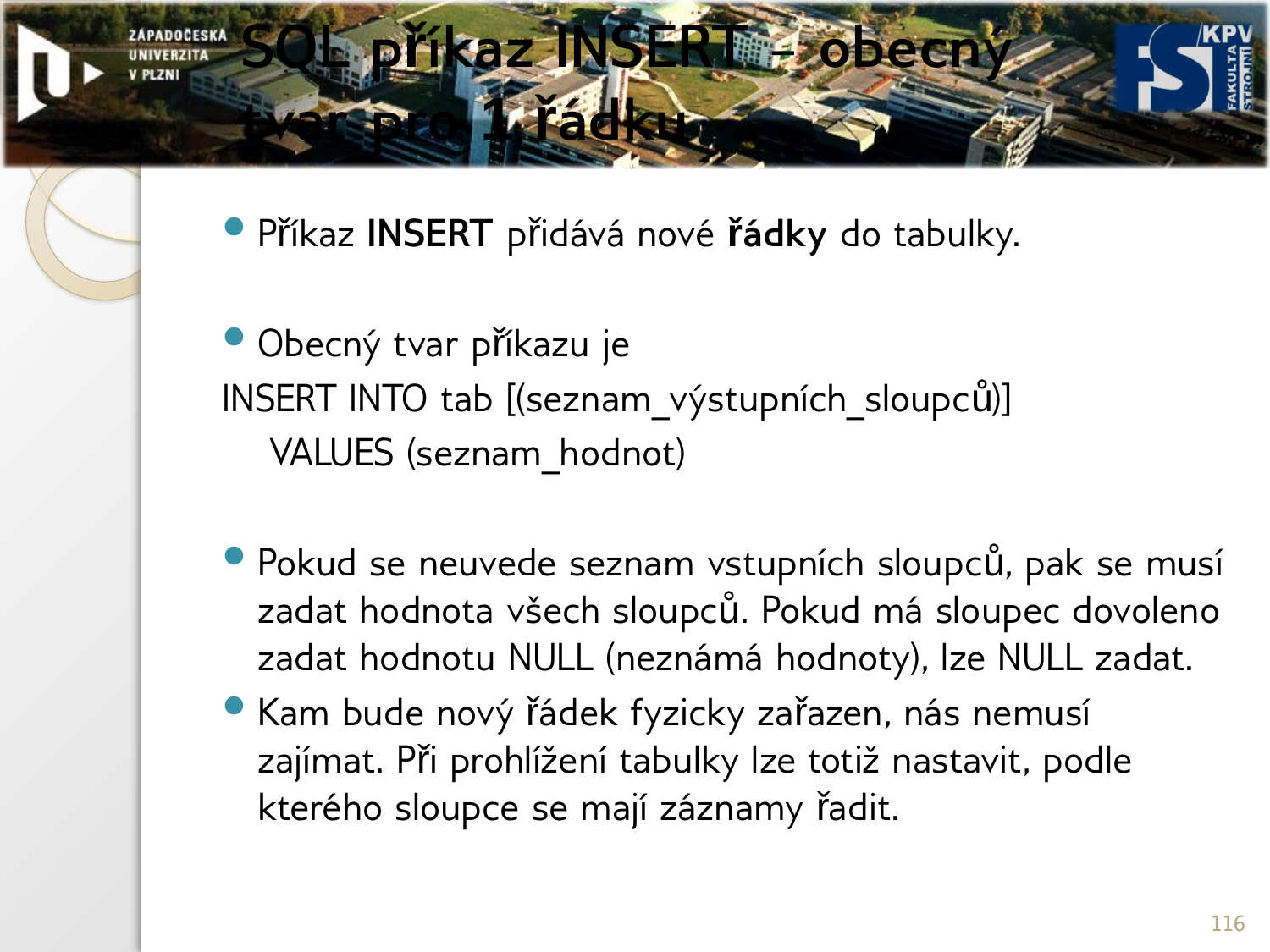

# SQL příkaz INSERT – obecný tvar pro 1 řádku
Příkaz INSERT přidává nové řádky do tabulky.

Obecný tvar příkazu je
INSERT INTO tab [(seznam_výstupních_sloupců)]
    VALUES (seznam_hodnot)

Pokud se neuvede seznam vstupních sloupců, pak se musí zadat hodnota všech sloupců. Pokud má sloupec dovoleno zadat hodnotu NULL (neznámá hodnoty), lze NULL zadat.
Kam bude nový řádek fyzicky zařazen, nás nemusí zajímat. Při prohlížení tabulky lze totiž nastavit, podle kterého sloupce se mají záznamy řadit.
116